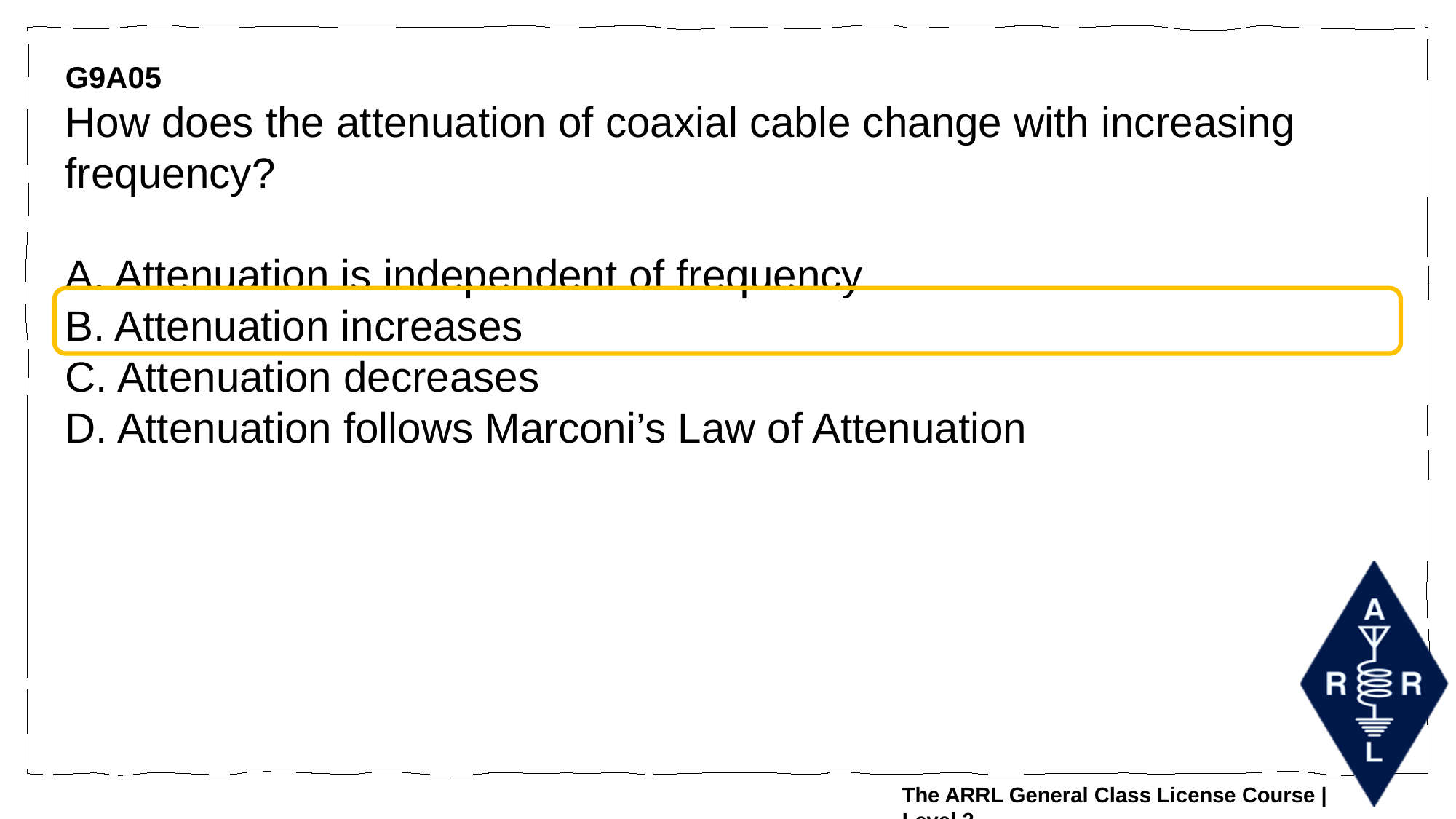

G9A05
How does the attenuation of coaxial cable change with increasing frequency?

A. Attenuation is independent of frequency
B. Attenuation increases
C. Attenuation decreases
D. Attenuation follows Marconi’s Law of Attenuation